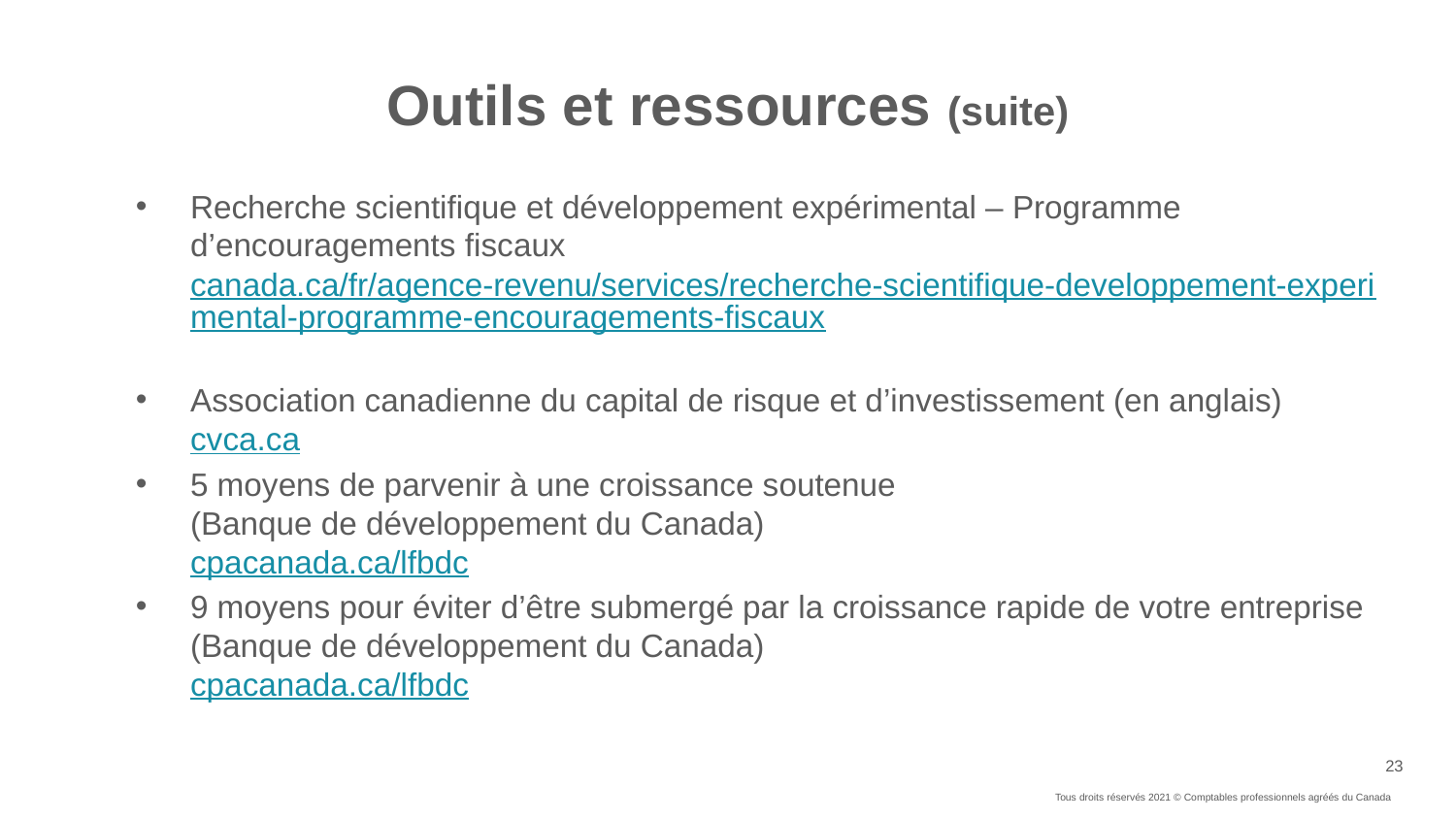

# Outils et ressources (suite)
Recherche scientifique et développement expérimental – Programme d’encouragements fiscaux
canada.ca/fr/agence-revenu/services/recherche-scientifique-developpement-experimental-programme-encouragements-fiscaux.html
Association canadienne du capital de risque et d’investissement (en anglais) cvca.ca
5 moyens de parvenir à une croissance soutenue
(Banque de développement du Canada)
cpacanada.ca/lfbdc
9 moyens pour éviter d’être submergé par la croissance rapide de votre entreprise (Banque de développement du Canada)
cpacanada.ca/lfbdc
Tous droits réservés 2021 © Comptables professionnels agréés du Canada